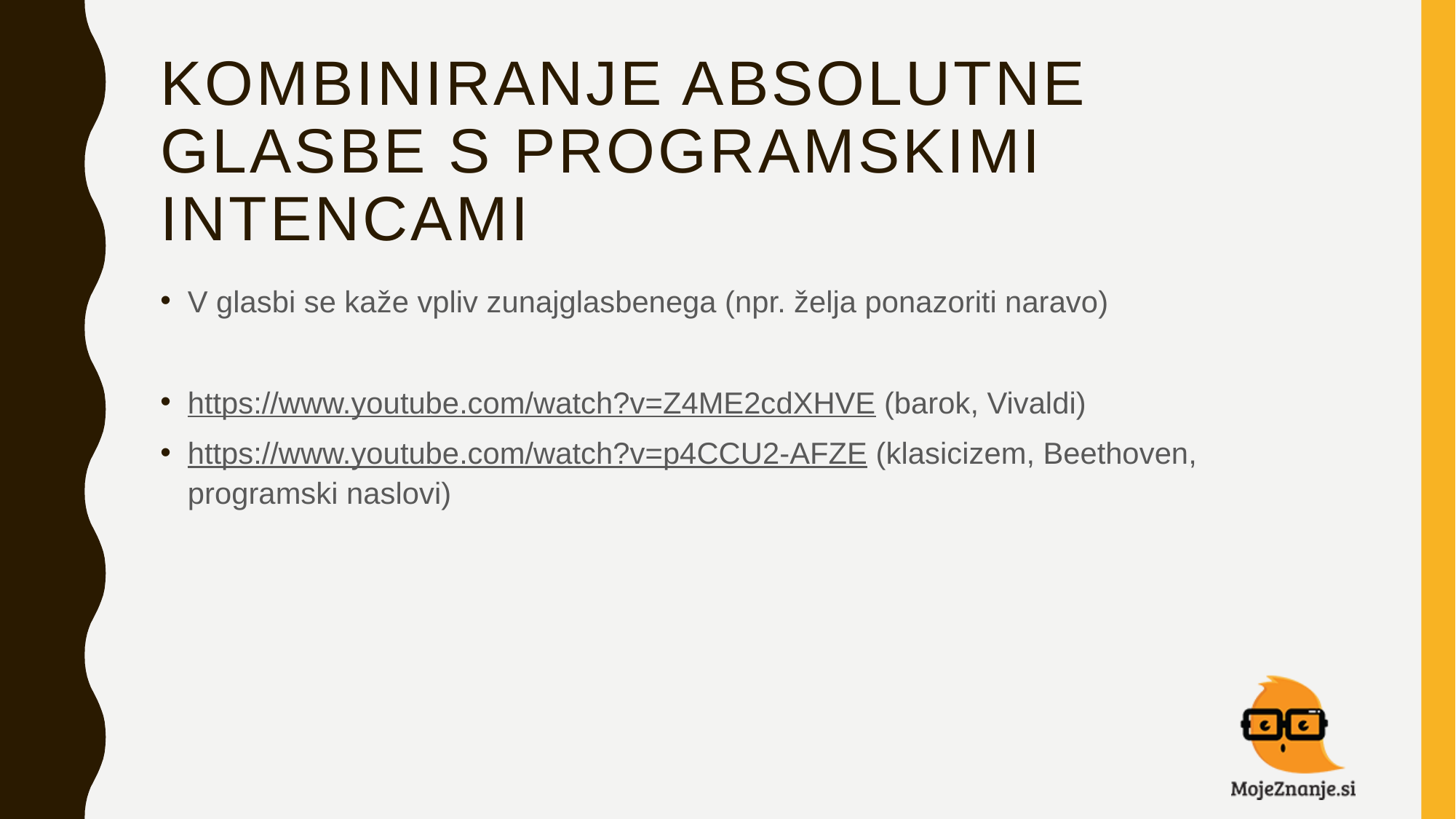

# Kombiniranje absolutne glasbe s programskimi intencami
V glasbi se kaže vpliv zunajglasbenega (npr. želja ponazoriti naravo)

https://www.youtube.com/watch?v=Z4ME2cdXHVE (barok, Vivaldi)
https://www.youtube.com/watch?v=p4CCU2-AFZE (klasicizem, Beethoven, programski naslovi)